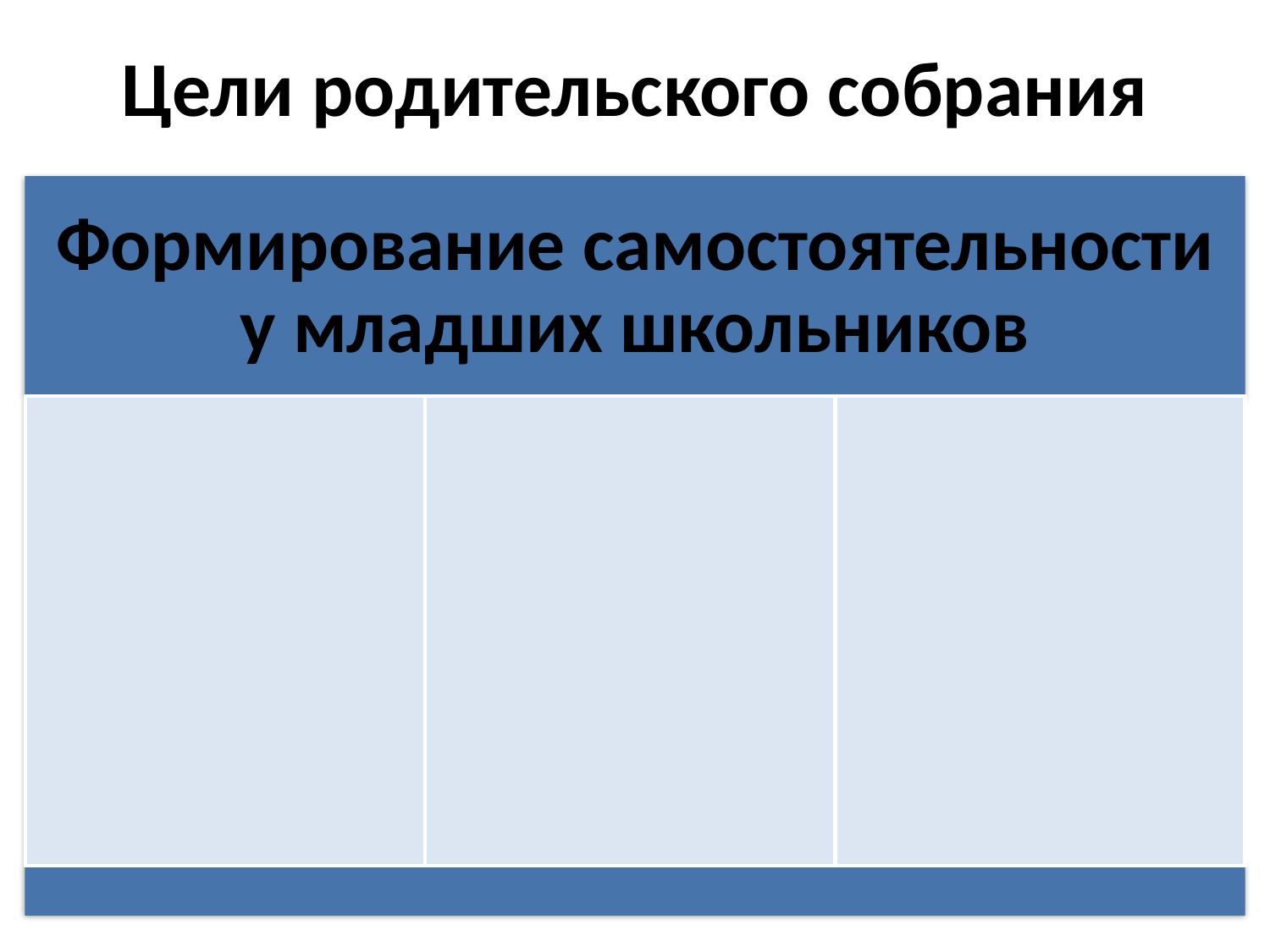

# Цели родительского собрания
Формирование самостоятельности у младших школьников
1. Определить понятие самостоятельности.
2. Выявить способы формирования самостоятельности у младших школьников.
3. Разработать рекомендации              по формированию самостоятельности у младших школьников.